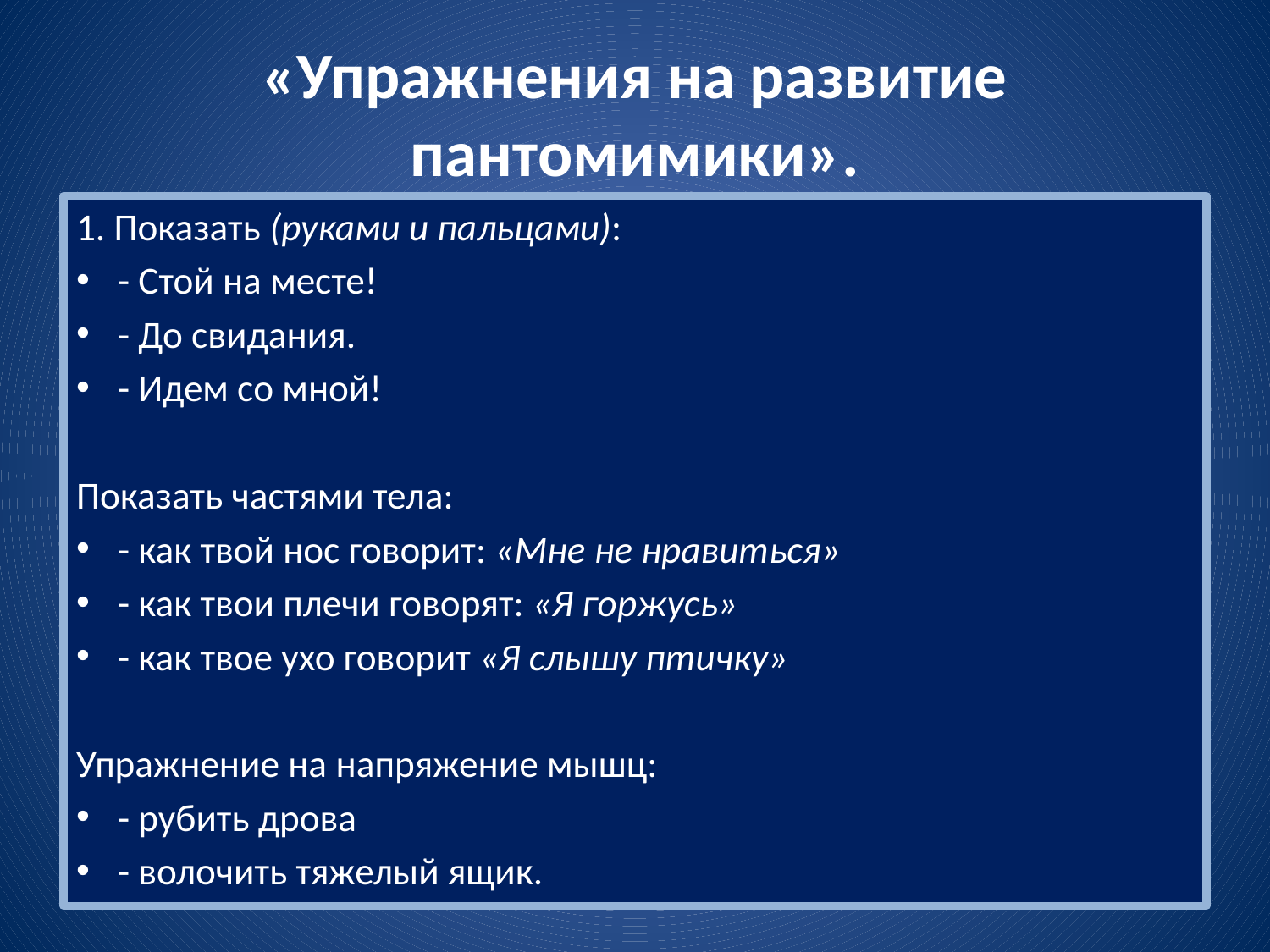

# «Упражнения на развитие пантомимики».
1. Показать (руками и пальцами):
- Стой на месте!
- До свидания.
- Идем со мной!

Показать частями тела:
- как твой нос говорит: «Мне не нравиться»
- как твои плечи говорят: «Я горжусь»
- как твое ухо говорит «Я слышу птичку»

Упражнение на напряжение мышц:
- рубить дрова
- волочить тяжелый ящик.